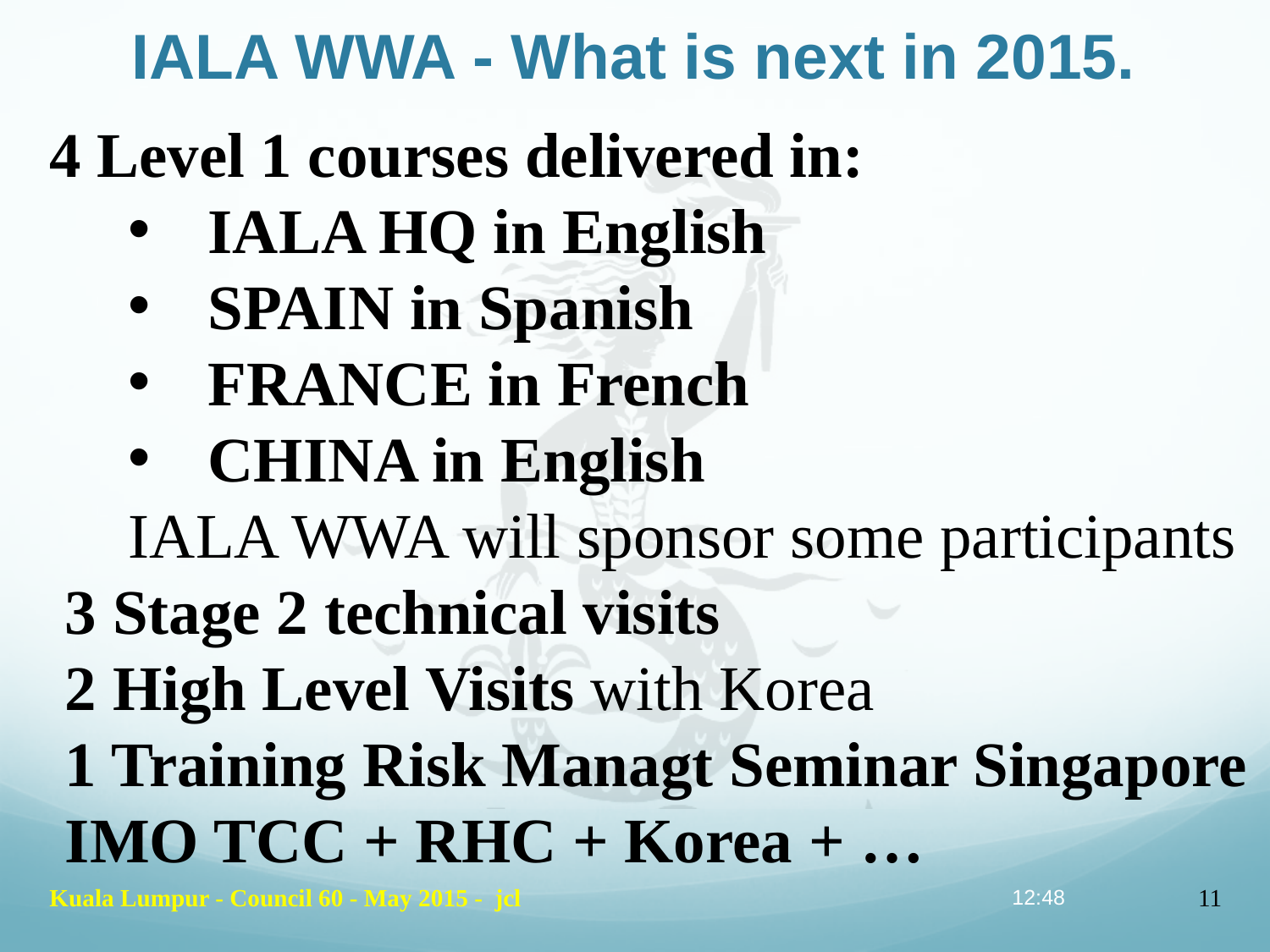

4 Level 1 courses delivered in:
IALA HQ in English
SPAIN in Spanish
FRANCE in French
CHINA in English
IALA WWA will sponsor some participants
3 Stage 2 technical visits
2 High Level Visits with Korea
1 Training Risk Managt Seminar Singapore
IMO TCC + RHC + Korea + …

# IALA WWA - What is next in 2015.
Kuala Lumpur - Council 60 - May 2015 -  jcl
12:48
11